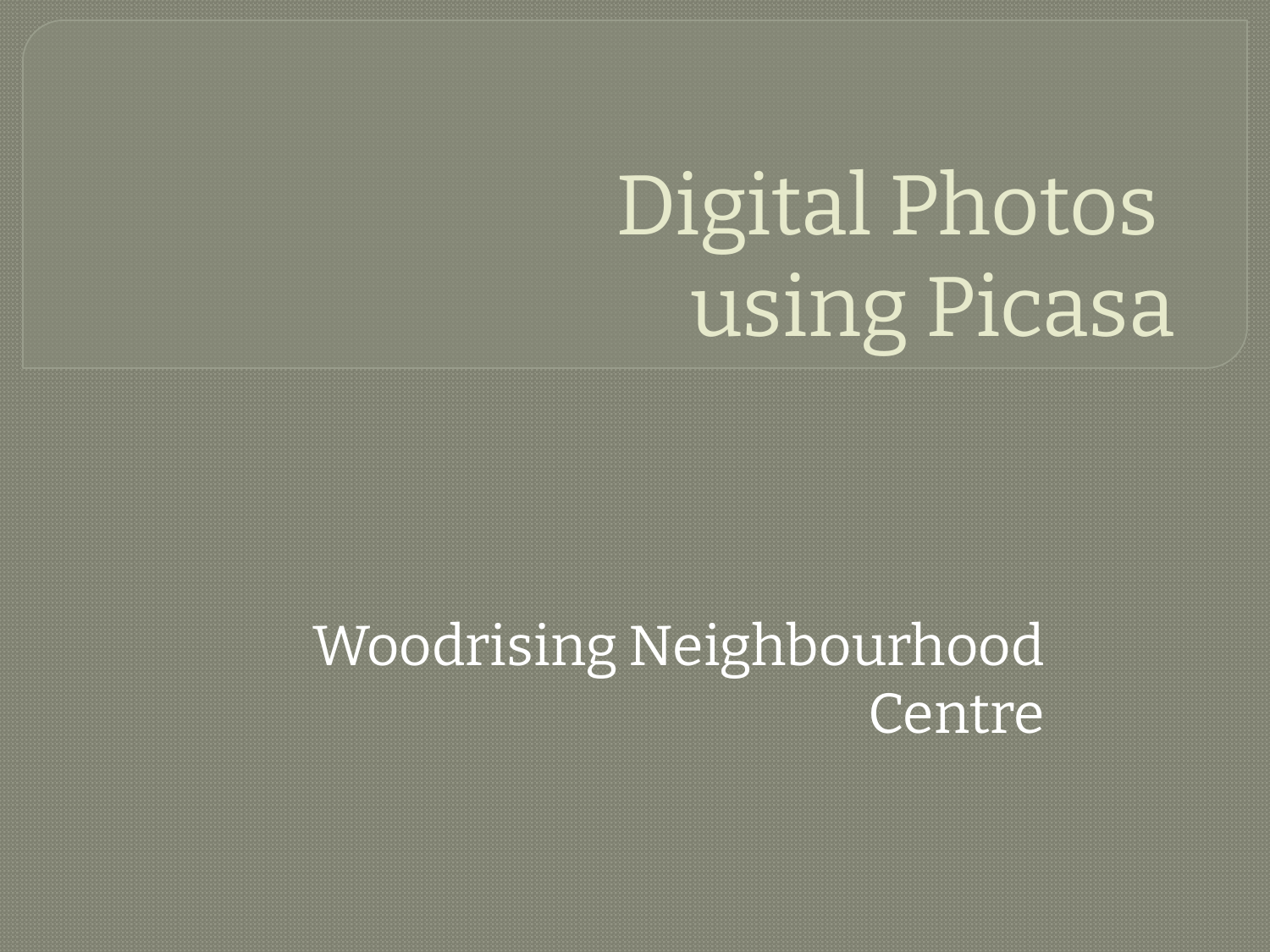

# Digital Photos using Picasa
Woodrising Neighbourhood Centre